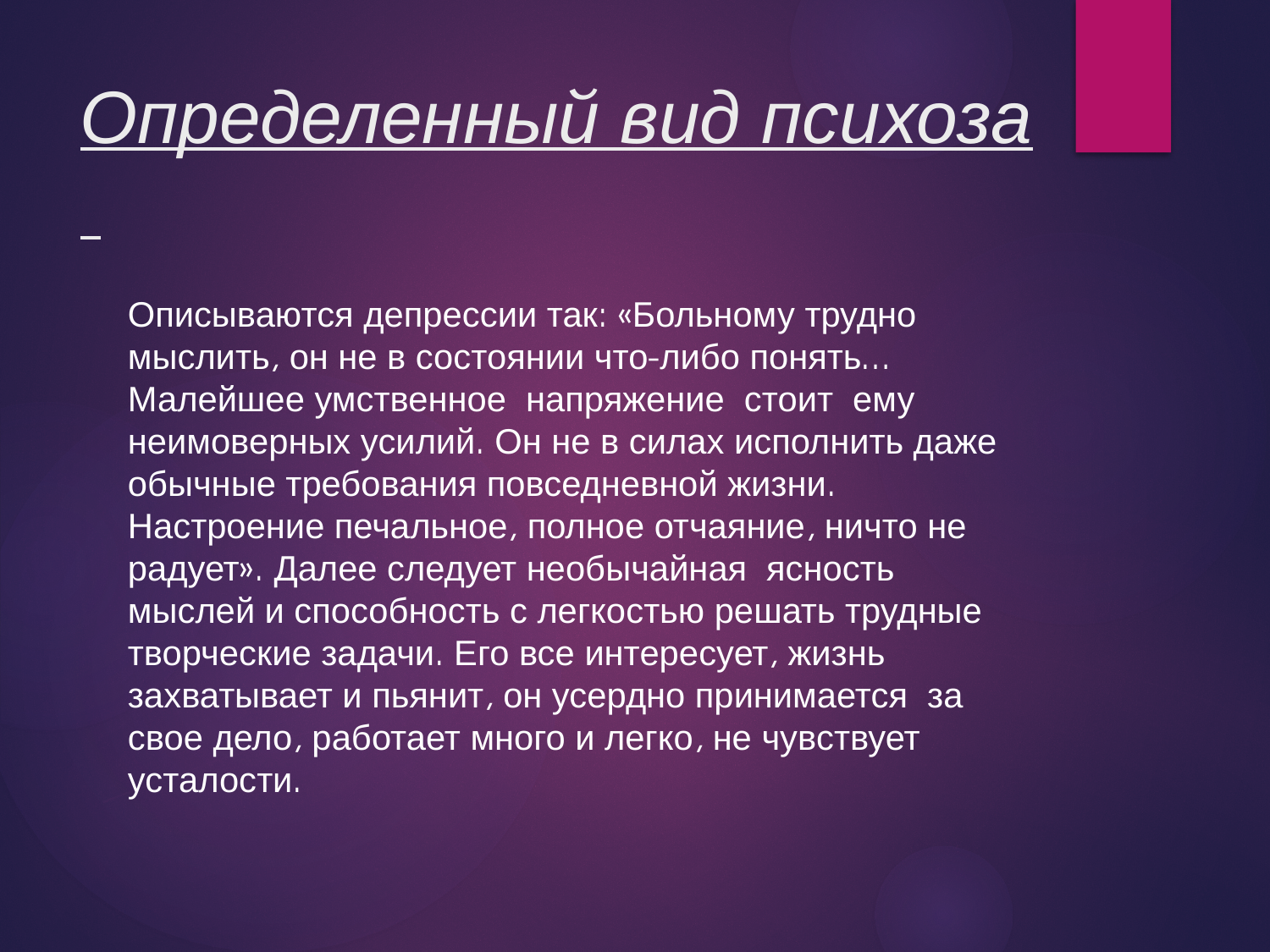

# Определенный вид психоза
Описываются депрессии так: «Больному трудно мыслить, он не в состоянии что-либо понять…Малейшее умственное  напряжение  стоит  ему неимоверных усилий. Он не в силах исполнить даже обычные требования повседневной жизни. Настроение печальное, полное отчаяние, ничто не радует». Далее следует необычайная  ясность  мыслей и способность с легкостью решать трудные творческие задачи. Его все интересует, жизнь захватывает и пьянит, он усердно принимается  за свое дело, работает много и легко, не чувствует  усталости.